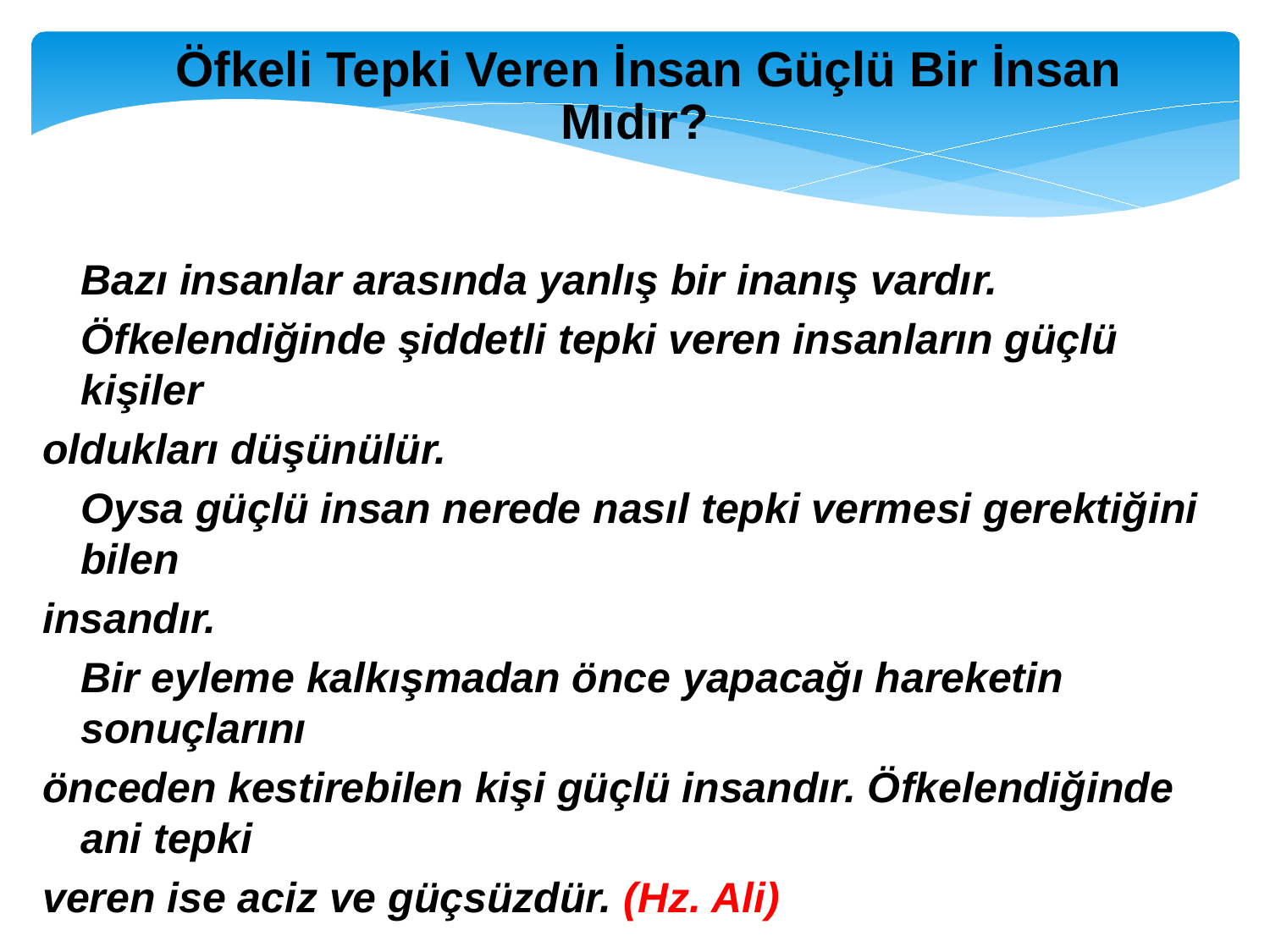

Öfkeli Tepki Veren İnsan Güçlü Bir İnsan Mıdır?
	Bazı insanlar arasında yanlış bir inanış vardır.
	Öfkelendiğinde şiddetli tepki veren insanların güçlü kişiler
oldukları düşünülür.
	Oysa güçlü insan nerede nasıl tepki vermesi gerektiğini bilen
insandır.
	Bir eyleme kalkışmadan önce yapacağı hareketin sonuçlarını
önceden kestirebilen kişi güçlü insandır. Öfkelendiğinde ani tepki
veren ise aciz ve güçsüzdür. (Hz. Ali)